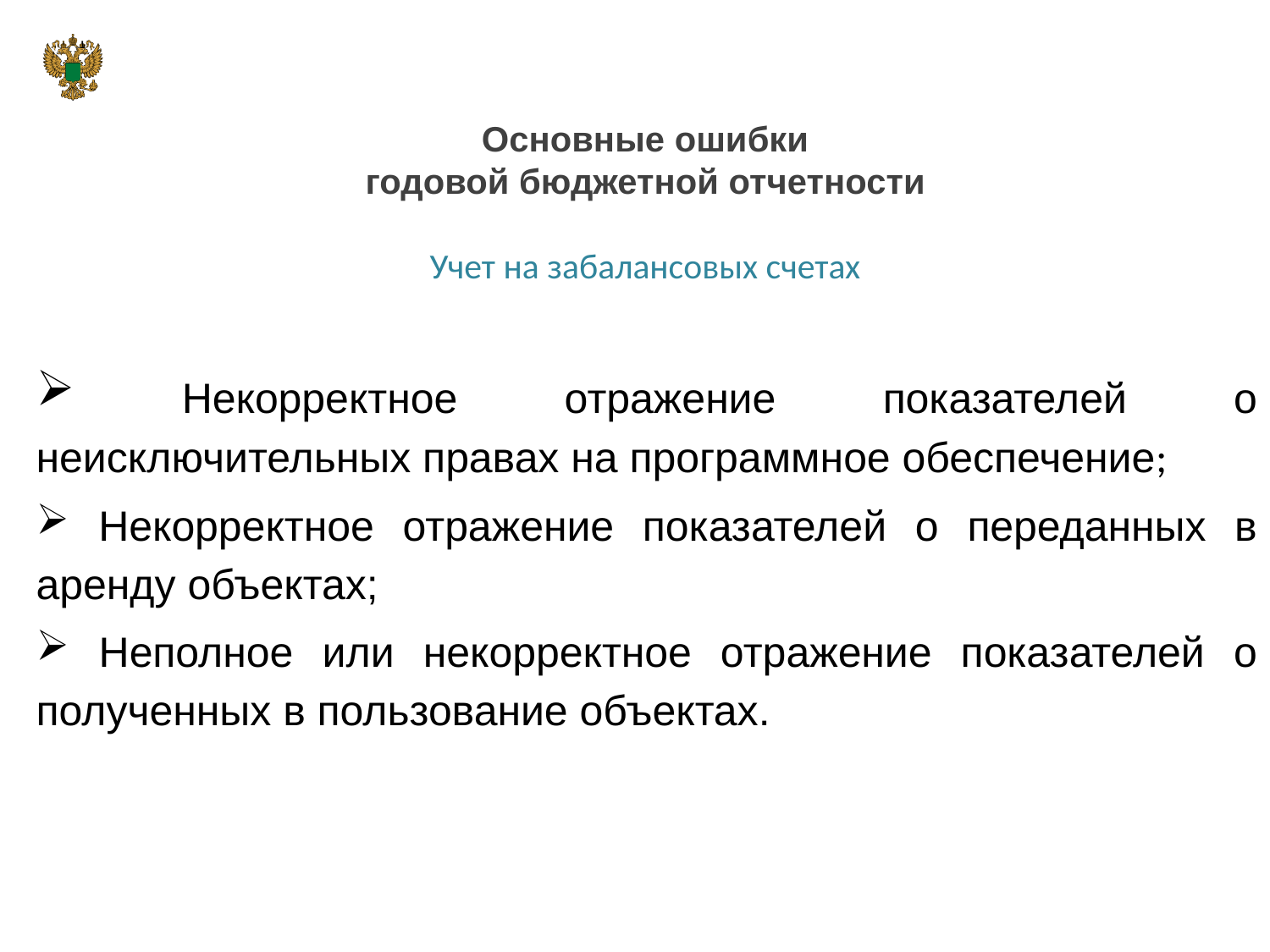

Основные ошибки
годовой бюджетной отчетности

Учет на забалансовых счетах
 Некорректное отражение показателей о неисключительных правах на программное обеспечение;
 Некорректное отражение показателей о переданных в аренду объектах;
 Неполное или некорректное отражение показателей о полученных в пользование объектах.
6